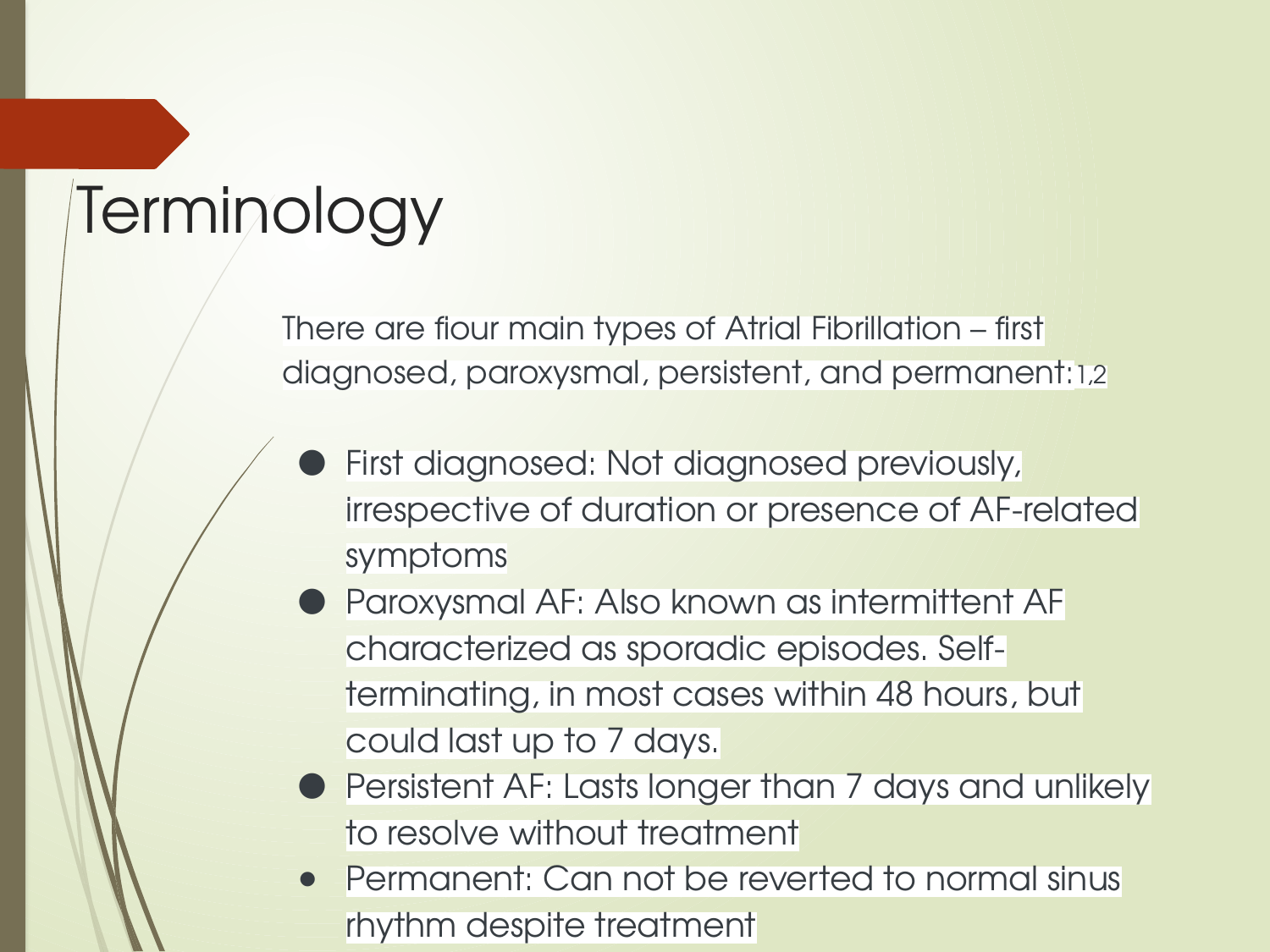

# Terminology
There are fiour main types of Atrial Fibrillation – first diagnosed, paroxysmal, persistent, and permanent:1,2
First diagnosed: Not diagnosed previously, irrespective of duration or presence of AF-related symptoms
Paroxysmal AF: Also known as intermittent AF characterized as sporadic episodes. Self-terminating, in most cases within 48 hours, but could last up to 7 days.
Persistent AF: Lasts longer than 7 days and unlikely to resolve without treatment
Permanent: Can not be reverted to normal sinus rhythm despite treatment